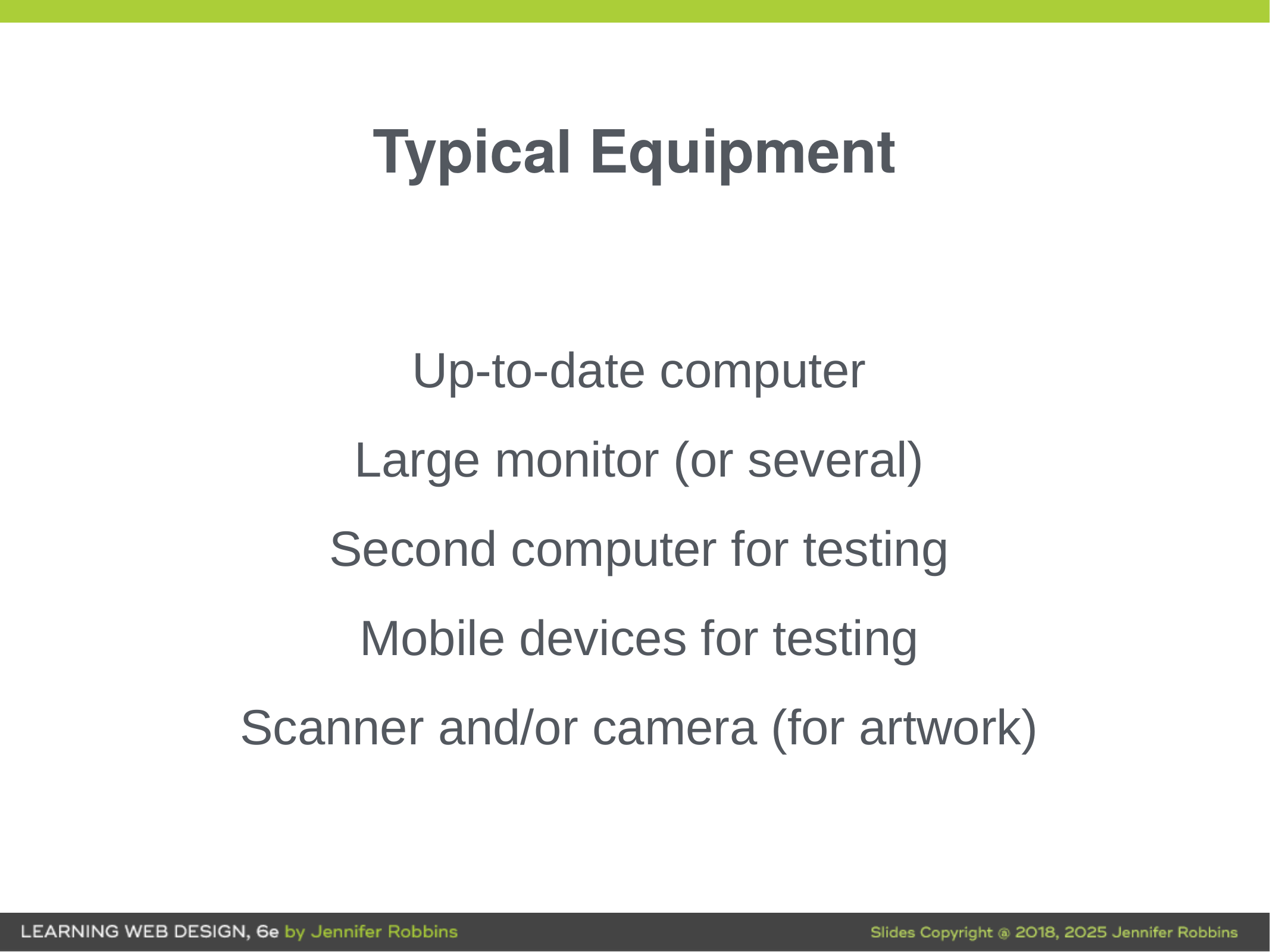

# Typical Equipment
Up-to-date computer
Large monitor (or several)
Second computer for testing
Mobile devices for testing
Scanner and/or camera (for artwork)